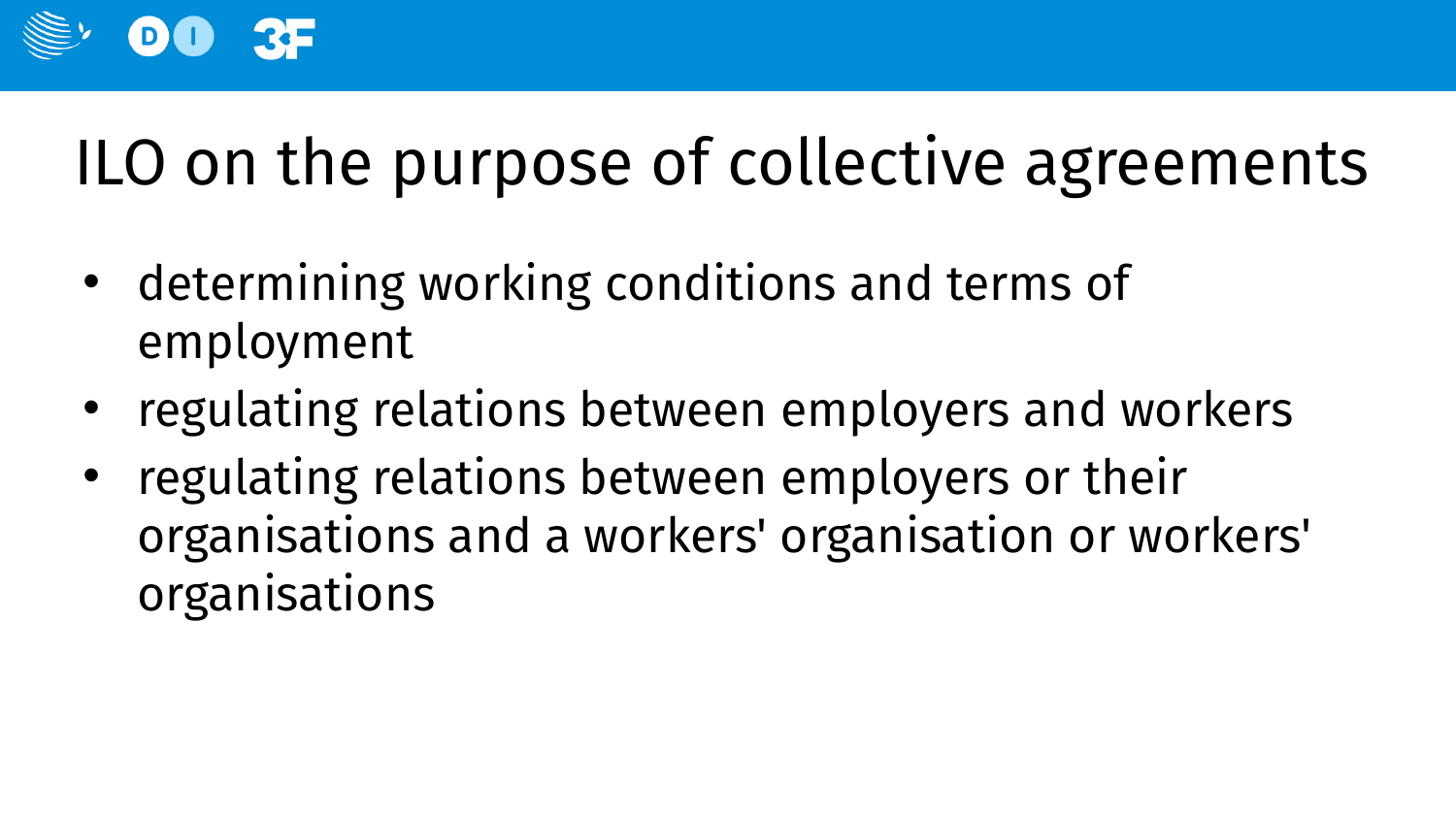

# ILO on the purpose of collective agreements
determining working conditions and terms of employment
regulating relations between employers and workers
regulating relations between employers or their organisations and a workers' organisation or workers' organisations